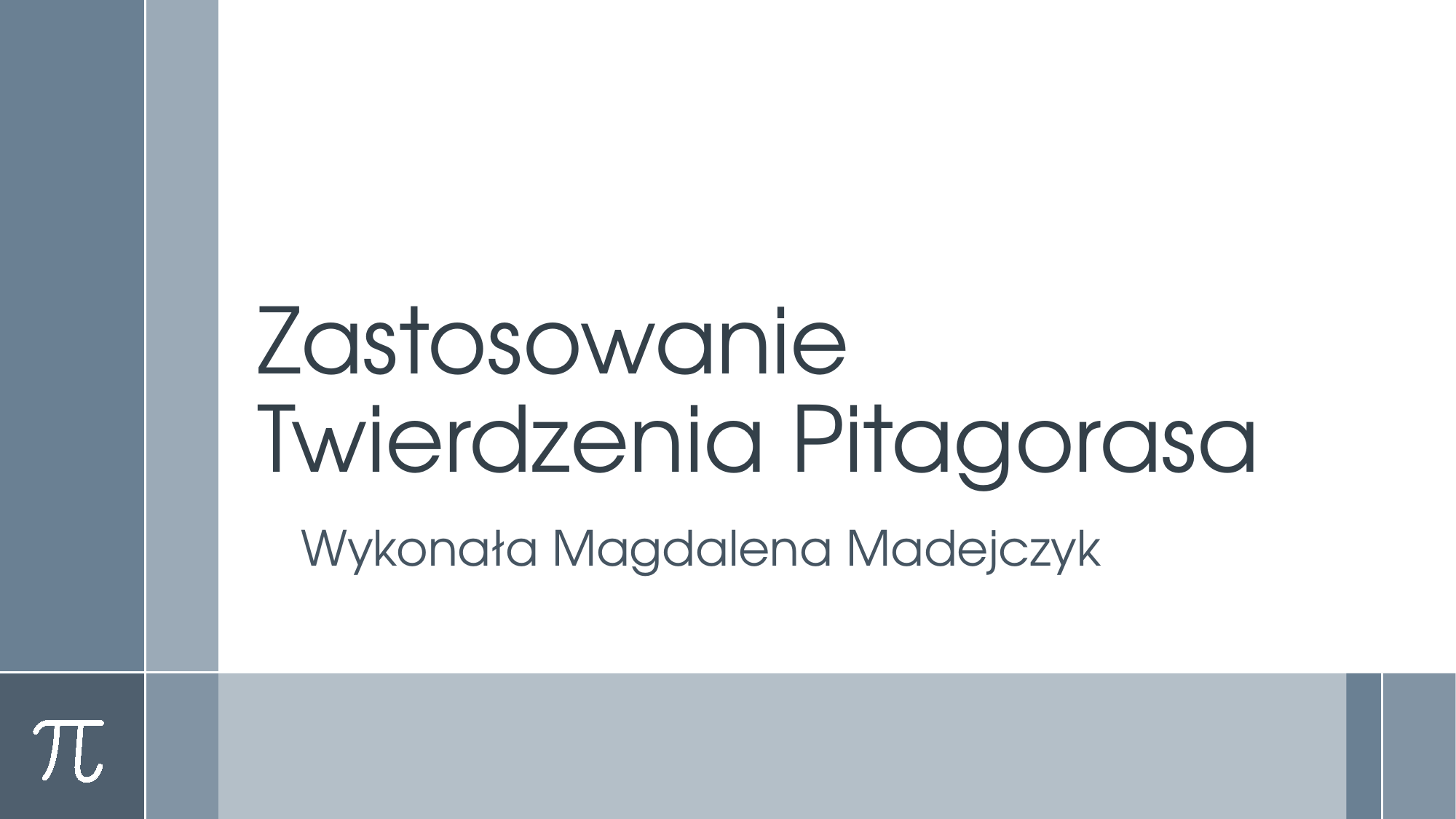

# Zastosowanie Twierdzenia Pitagorasa
Wykonała Magdalena Madejczyk